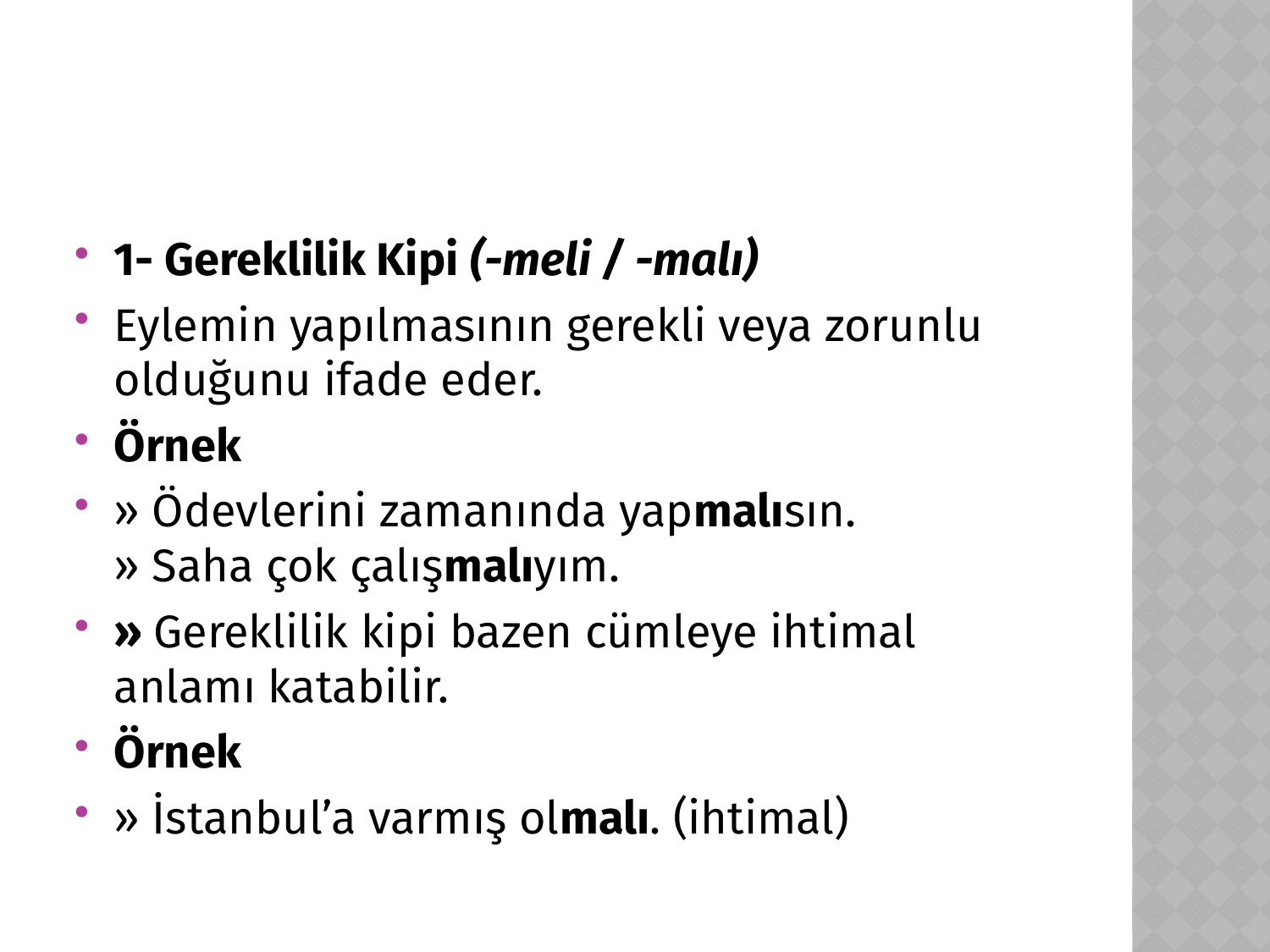

#
1- Gereklilik Kipi (-meli / -malı)
Eylemin yapılmasının gerekli veya zorunlu olduğunu ifade eder.
Örnek
» Ödevlerini zamanında yapmalısın.
» Saha çok çalışmalıyım.
» Gereklilik kipi bazen cümleye ihtimal anlamı katabilir.
Örnek
» İstanbul’a varmış olmalı. (ihtimal)